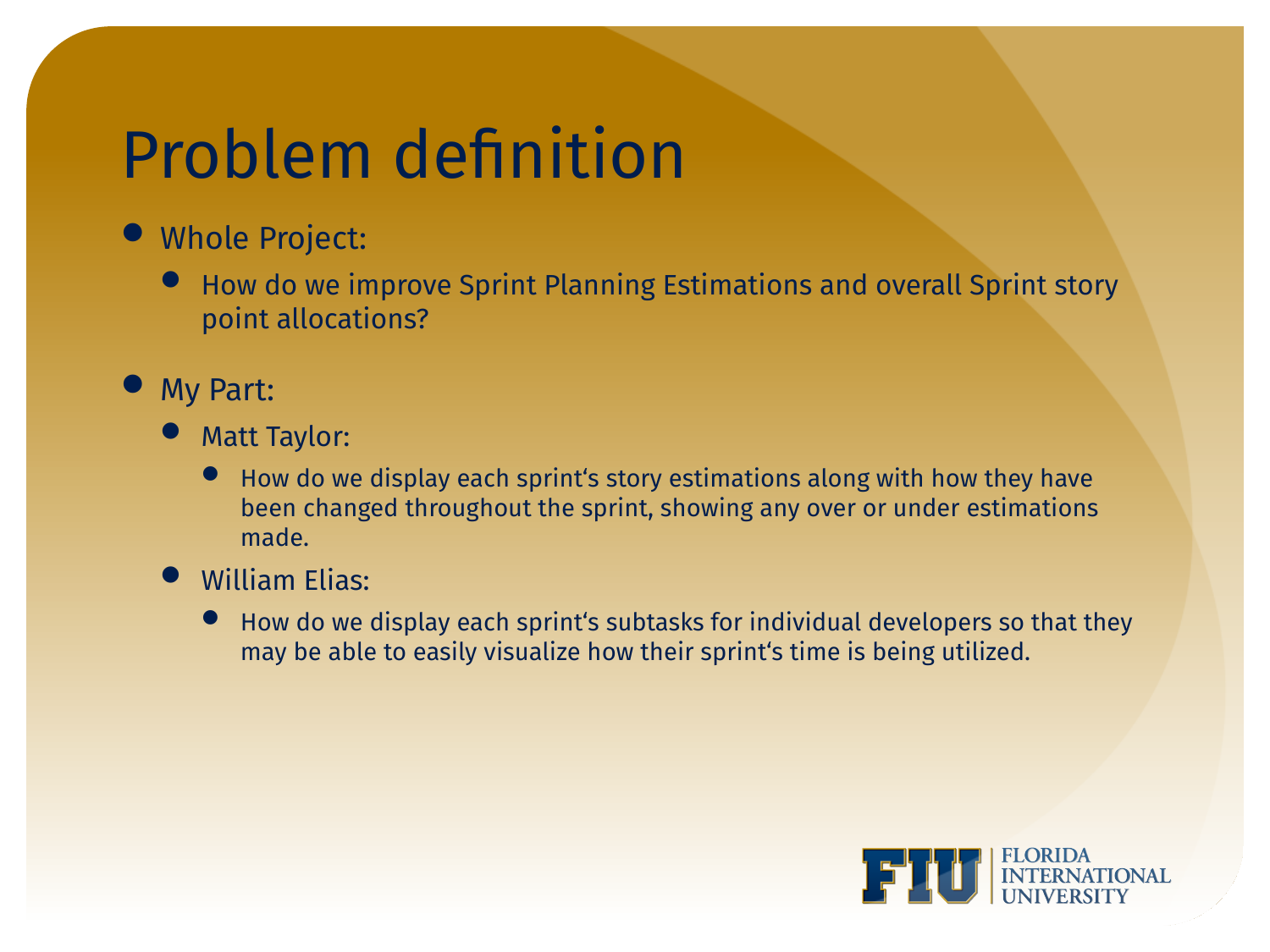

# Problem definition
Whole Project:
How do we improve Sprint Planning Estimations and overall Sprint story point allocations?
My Part:
Matt Taylor:
How do we display each sprint‘s story estimations along with how they have been changed throughout the sprint, showing any over or under estimations made.
William Elias:
How do we display each sprint‘s subtasks for individual developers so that they may be able to easily visualize how their sprint‘s time is being utilized.